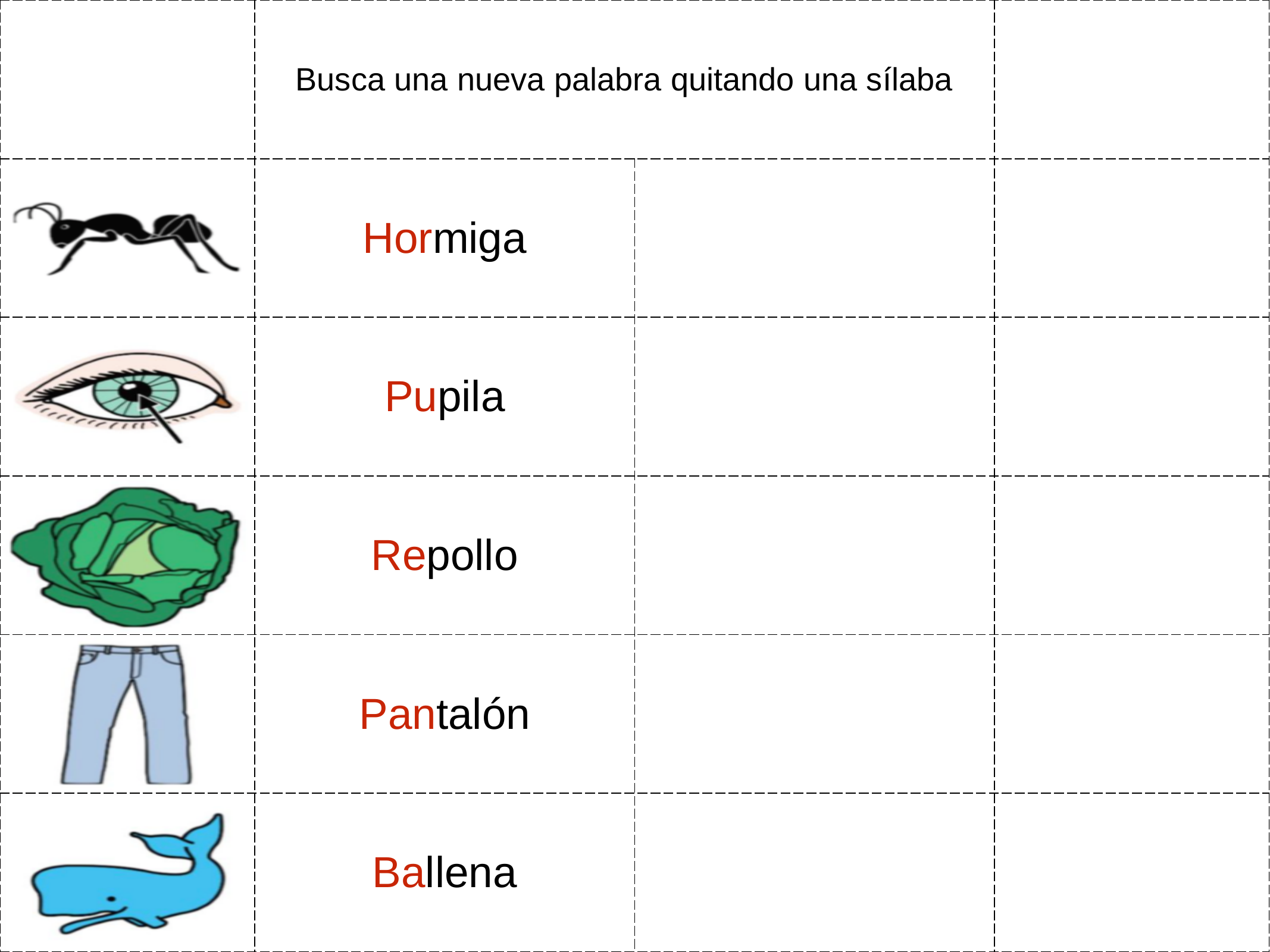

|  | Busca una nueva palabra quitando una sílaba |  |  |
| --- | --- | --- | --- |
|  | Hormiga |  |  |
|  | Pupila |  |  |
|  | Repollo |  |  |
|  | Pantalón |  |  |
|  | Ballena |  |  |